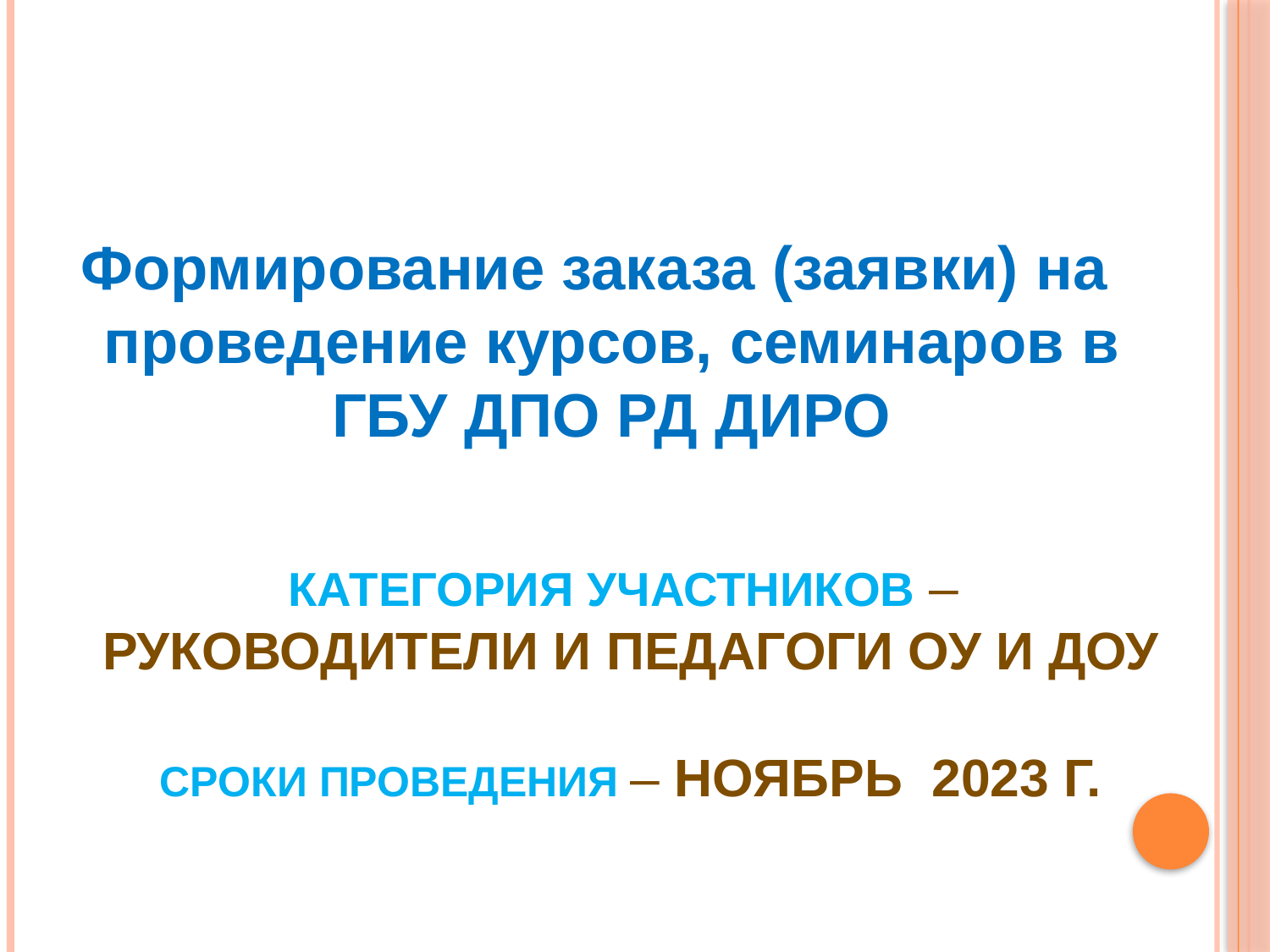

Формирование заказа (заявки) на проведение курсов, семинаров в ГБУ ДПО РД ДИРО
Категория участников –
руководители и педагоги ОУ и ДОУ
Сроки проведения – ноябрь  2023 г.